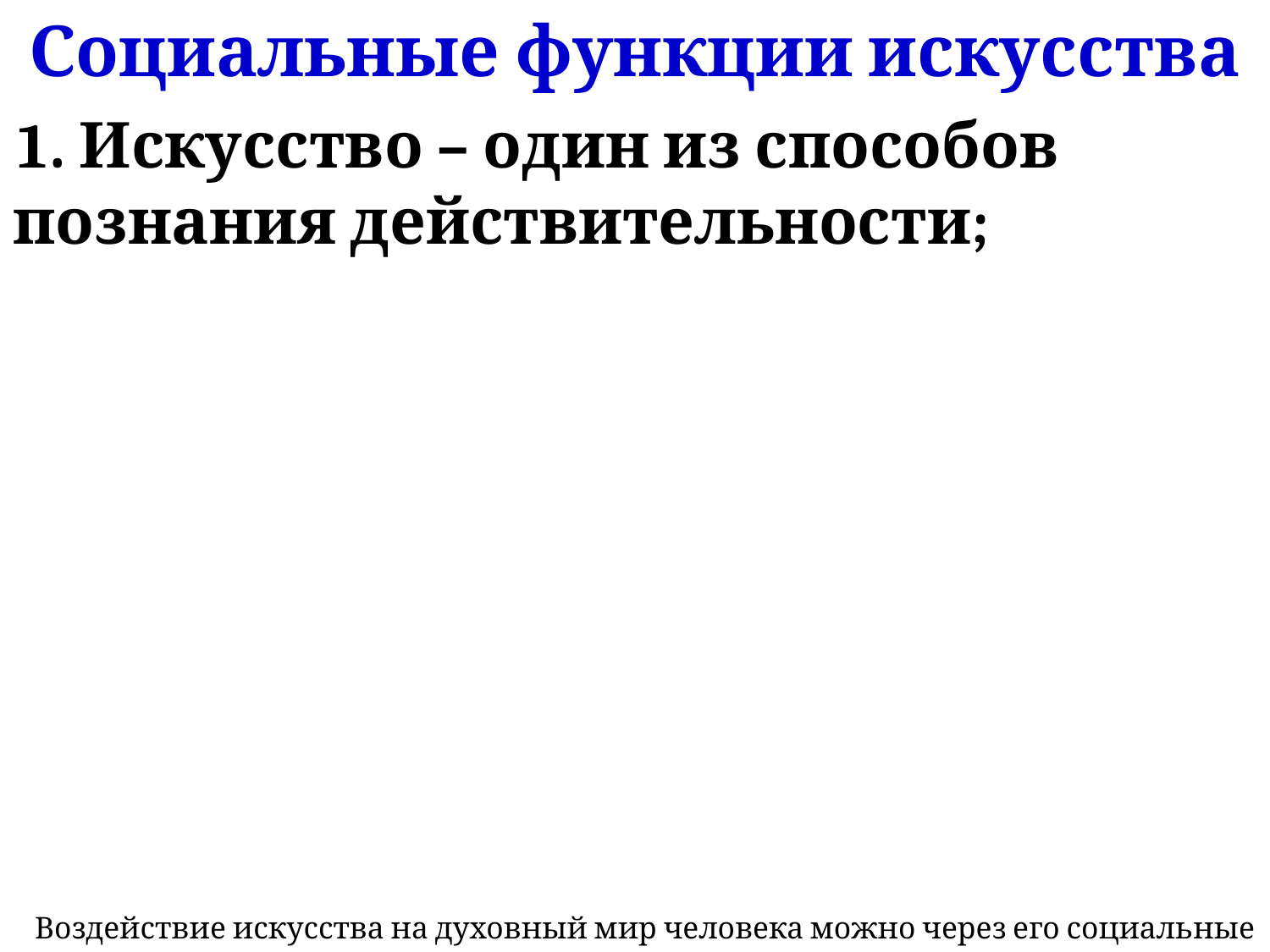

Социальные функции искусства
1. Искусство – один из способов познания действительности;
Воздействие искусства на духовный мир человека можно через его социальные функции